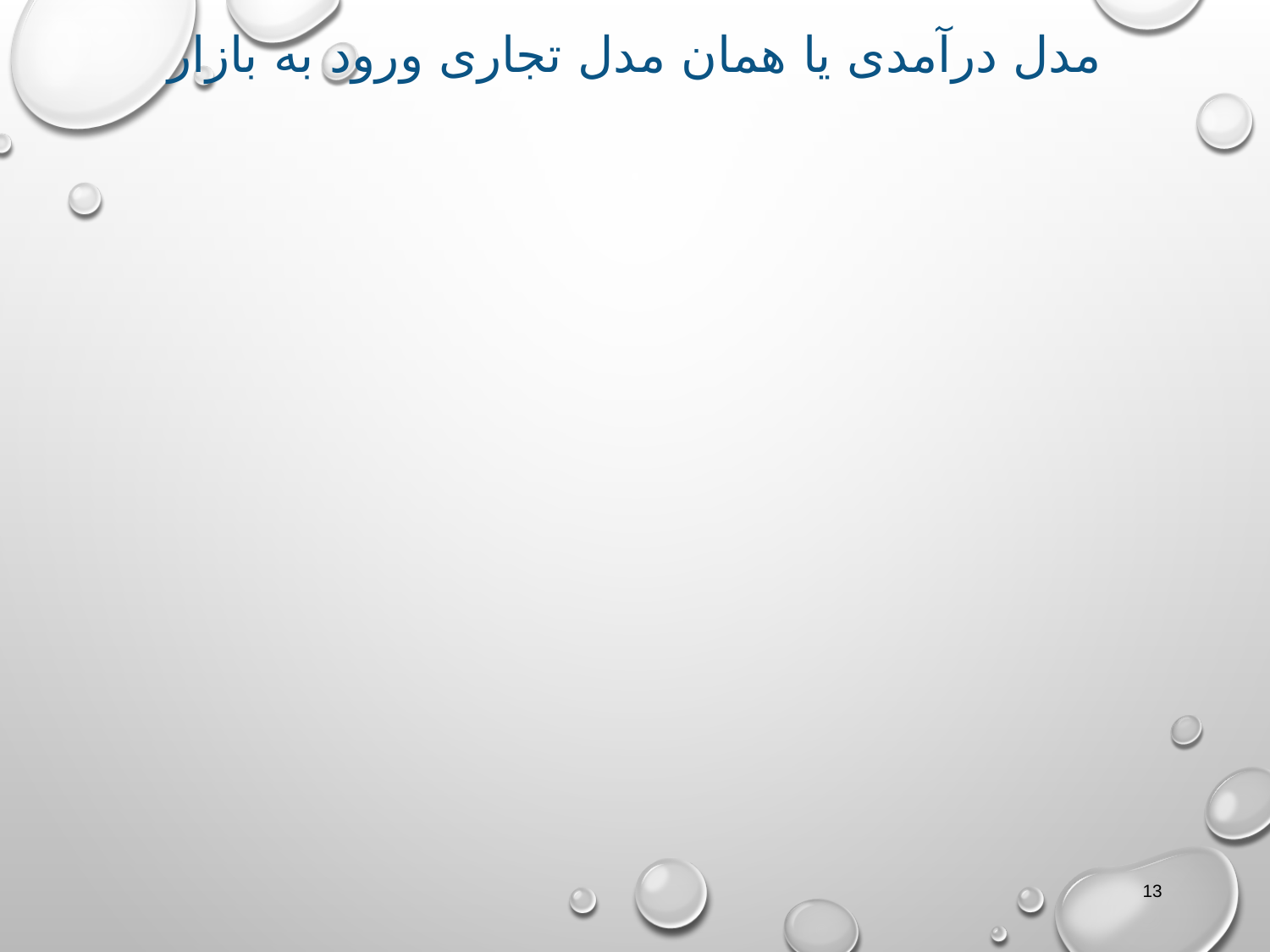

# مدل درآمدی یا همان مدل تجاری ورود به بازار

13